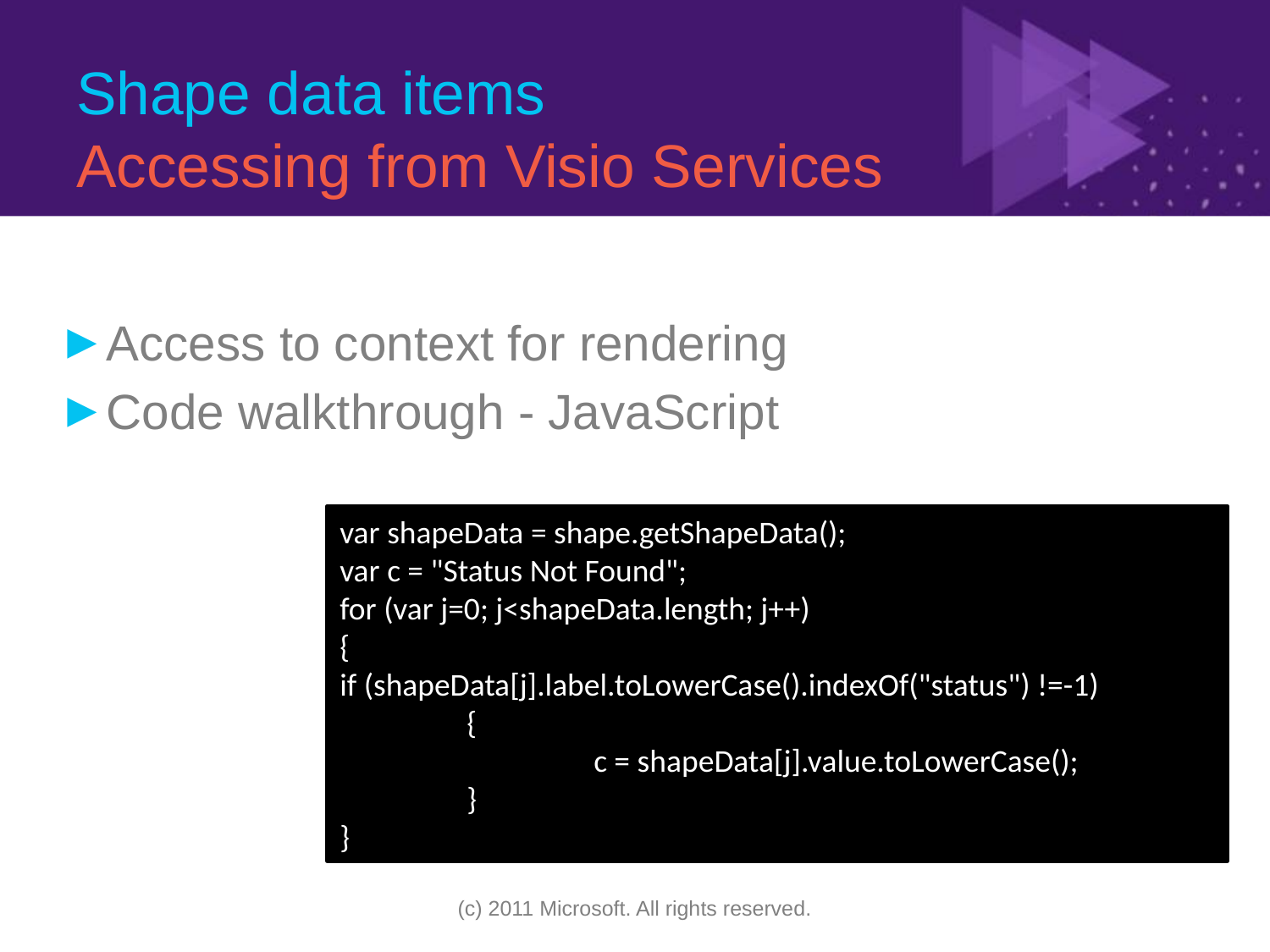

# Shape data items Accessing from Visio Services

Access to context for rendering
Code walkthrough - JavaScript
var shapeData = shape.getShapeData();
var c = "Status Not Found";
for (var j=0; j<shapeData.length; j++)
{
if (shapeData[j].label.toLowerCase().indexOf("status") !=-1)
	{
		c = shapeData[j].value.toLowerCase();		}
}
(c) 2011 Microsoft. All rights reserved.